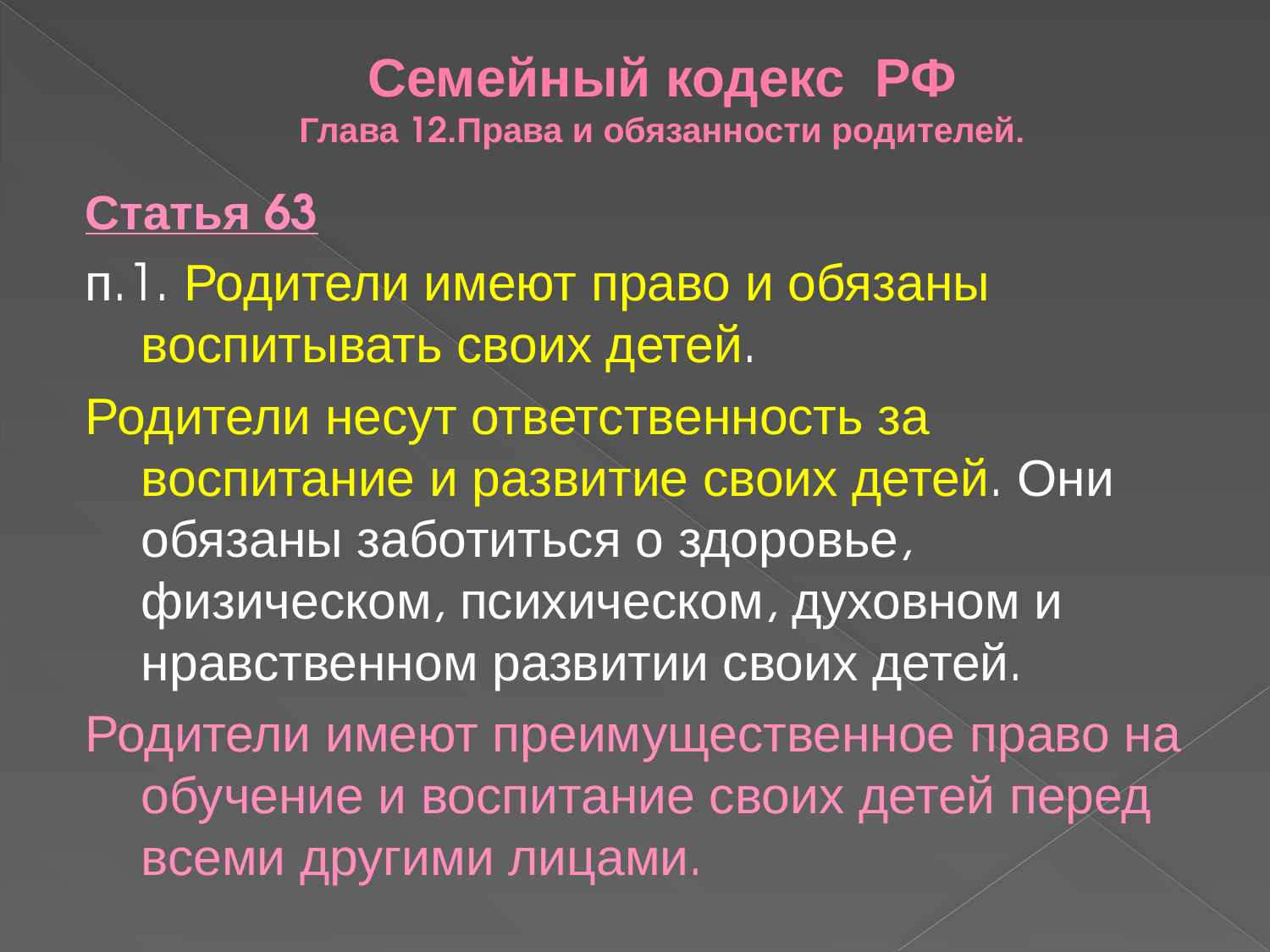

# Семейный кодекс  РФ Глава 12.Права и обязанности родителей.
Статья 63
п.1. Родители имеют право и обязаны воспитывать своих детей.
Родители несут ответственность за воспитание и развитие своих детей. Они обязаны заботиться о здоровье, физическом, психическом, духовном и нравственном развитии своих детей.
Родители имеют преимущественное право на обучение и воспитание своих детей перед всеми другими лицами.